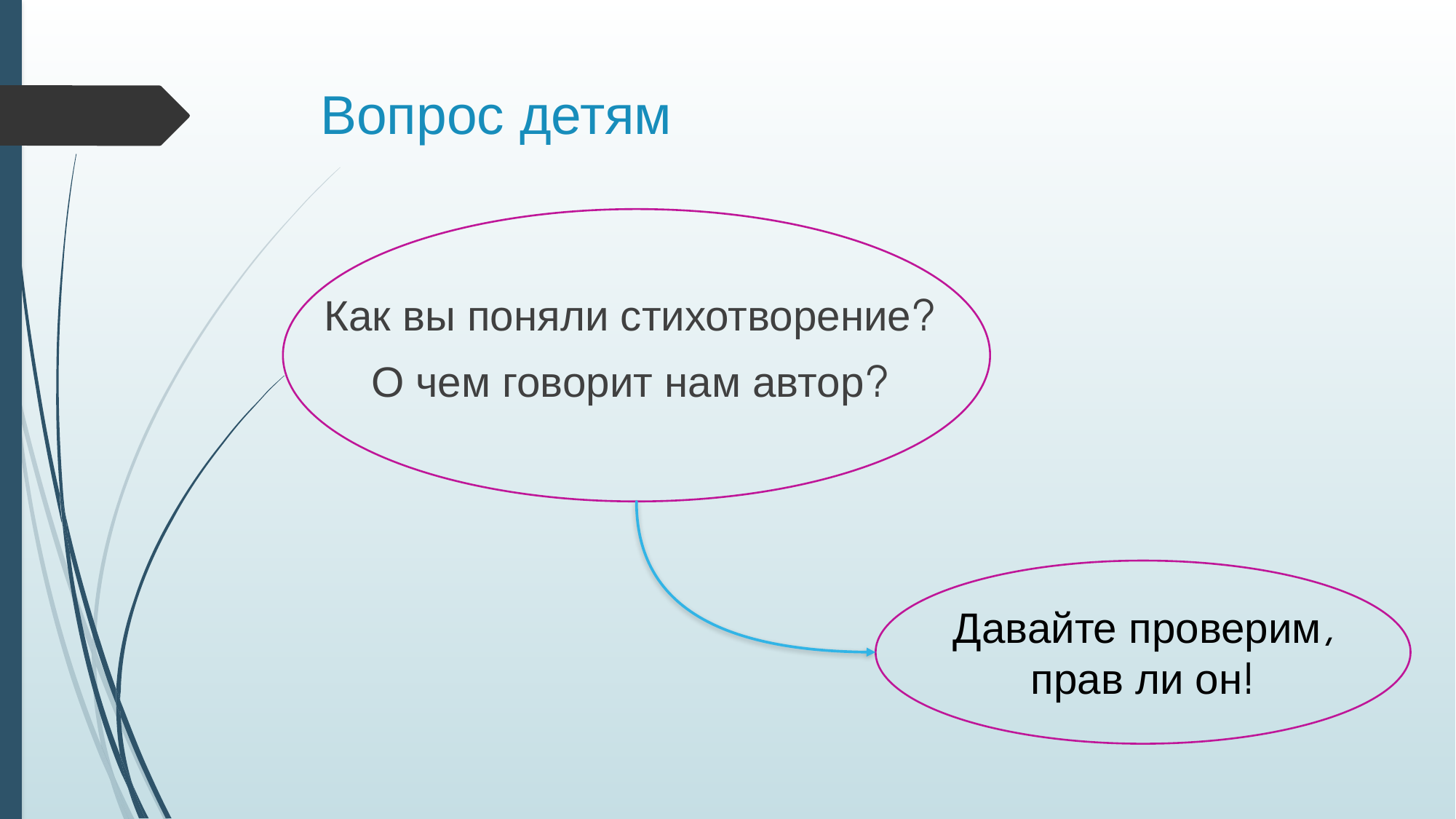

# Вопрос детям

Как вы поняли стихотворение?
О чем говорит нам автор?

Давайте проверим, прав ли он!